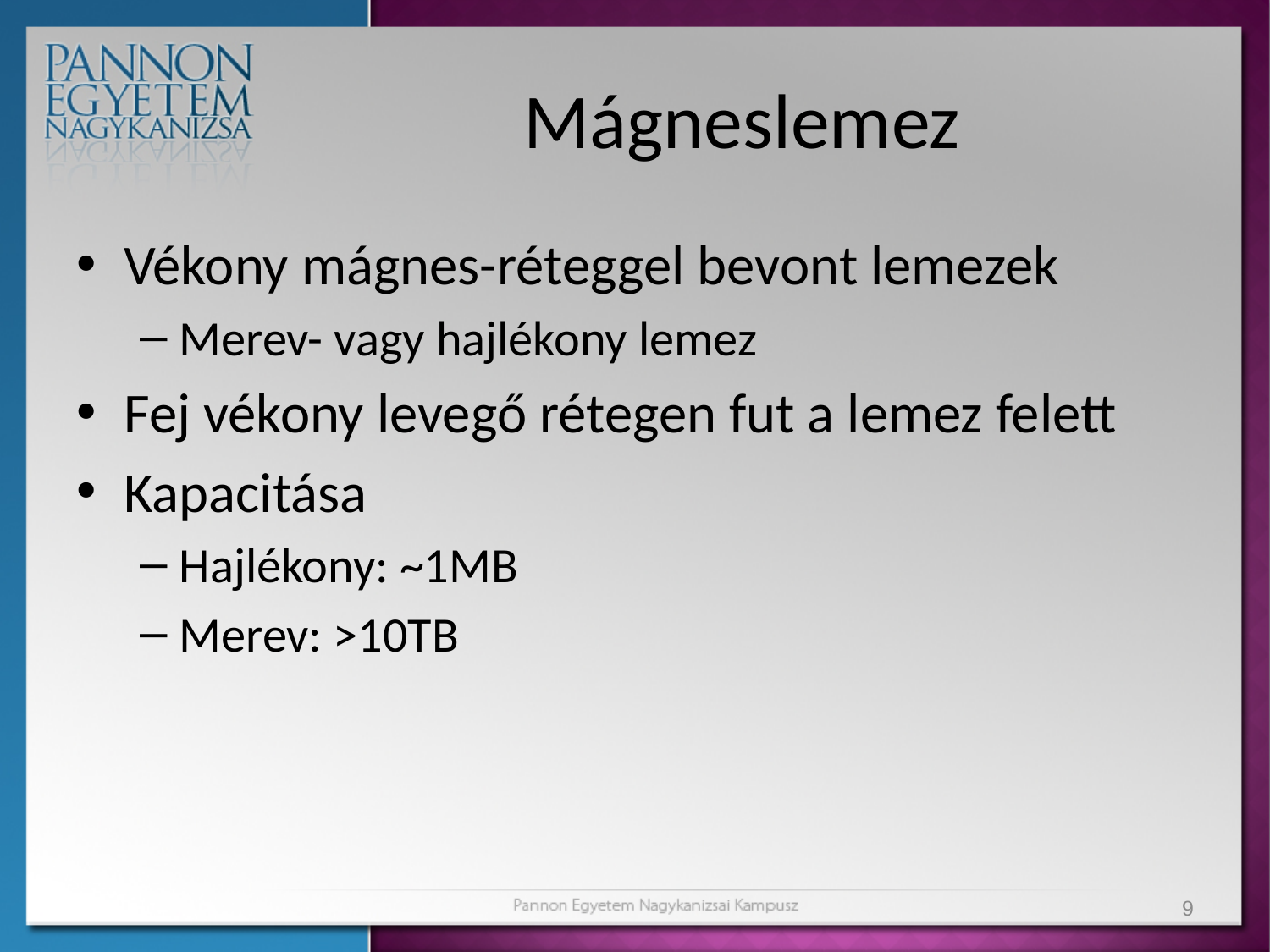

# Mágneslemez
Vékony mágnes-réteggel bevont lemezek
Merev- vagy hajlékony lemez
Fej vékony levegő rétegen fut a lemez felett
Kapacitása
Hajlékony: ~1MB
Merev: >10TB
9